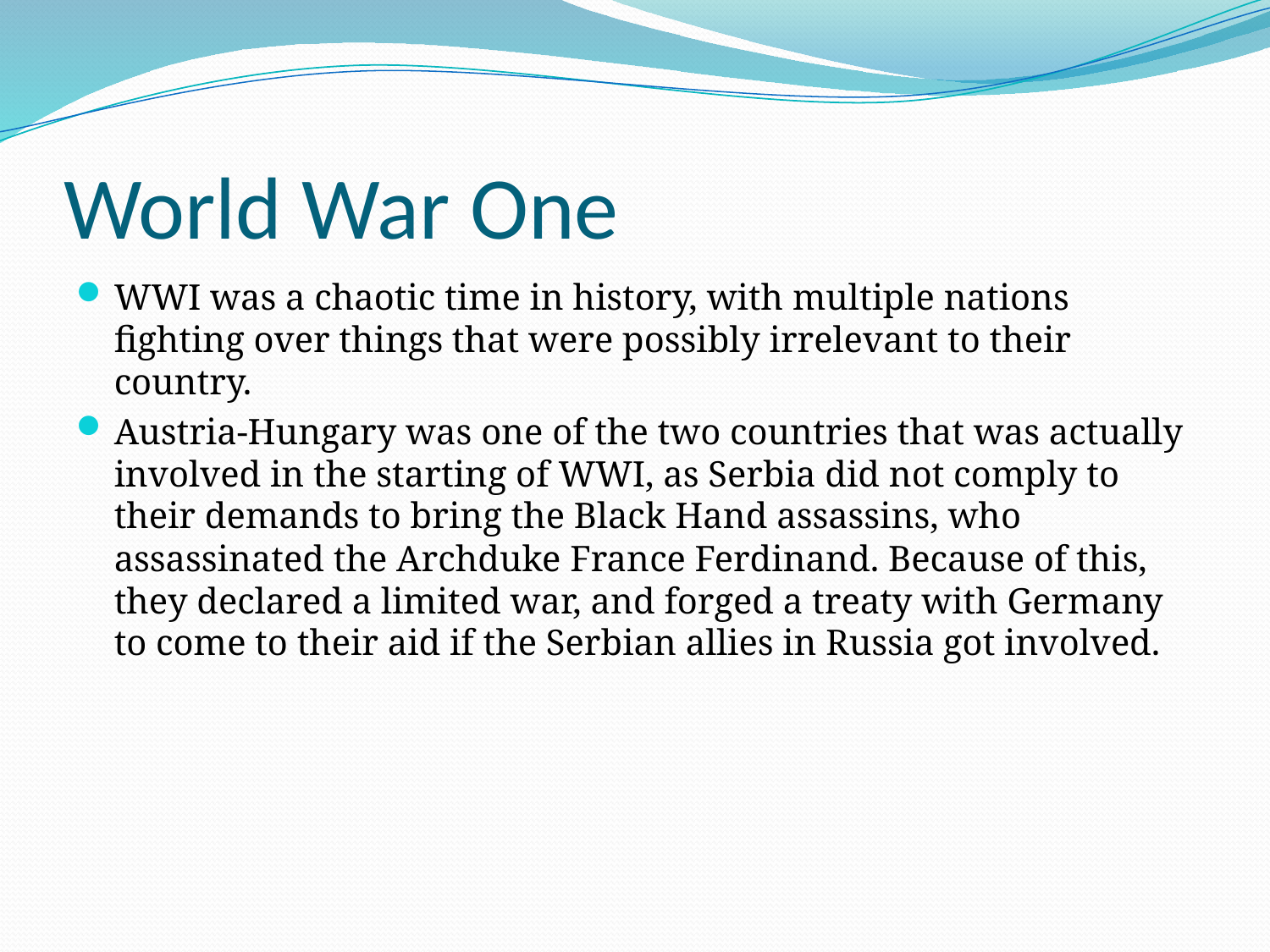

# World War One
WWI was a chaotic time in history, with multiple nations fighting over things that were possibly irrelevant to their country.
Austria-Hungary was one of the two countries that was actually involved in the starting of WWI, as Serbia did not comply to their demands to bring the Black Hand assassins, who assassinated the Archduke France Ferdinand. Because of this, they declared a limited war, and forged a treaty with Germany to come to their aid if the Serbian allies in Russia got involved.